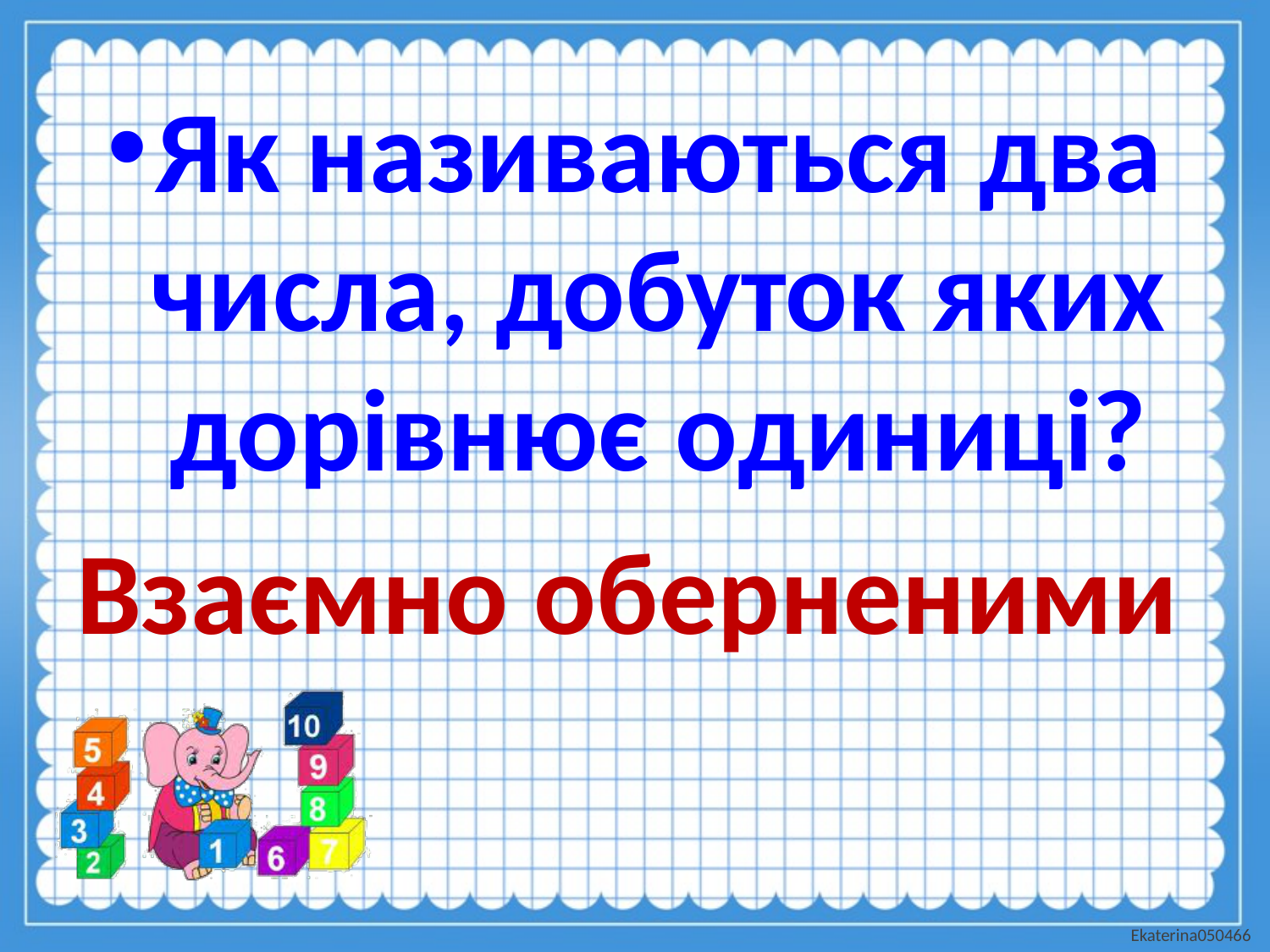

#
Як називаються два числа, добуток яких дорівнює одиниці?
Взаємно оберненими